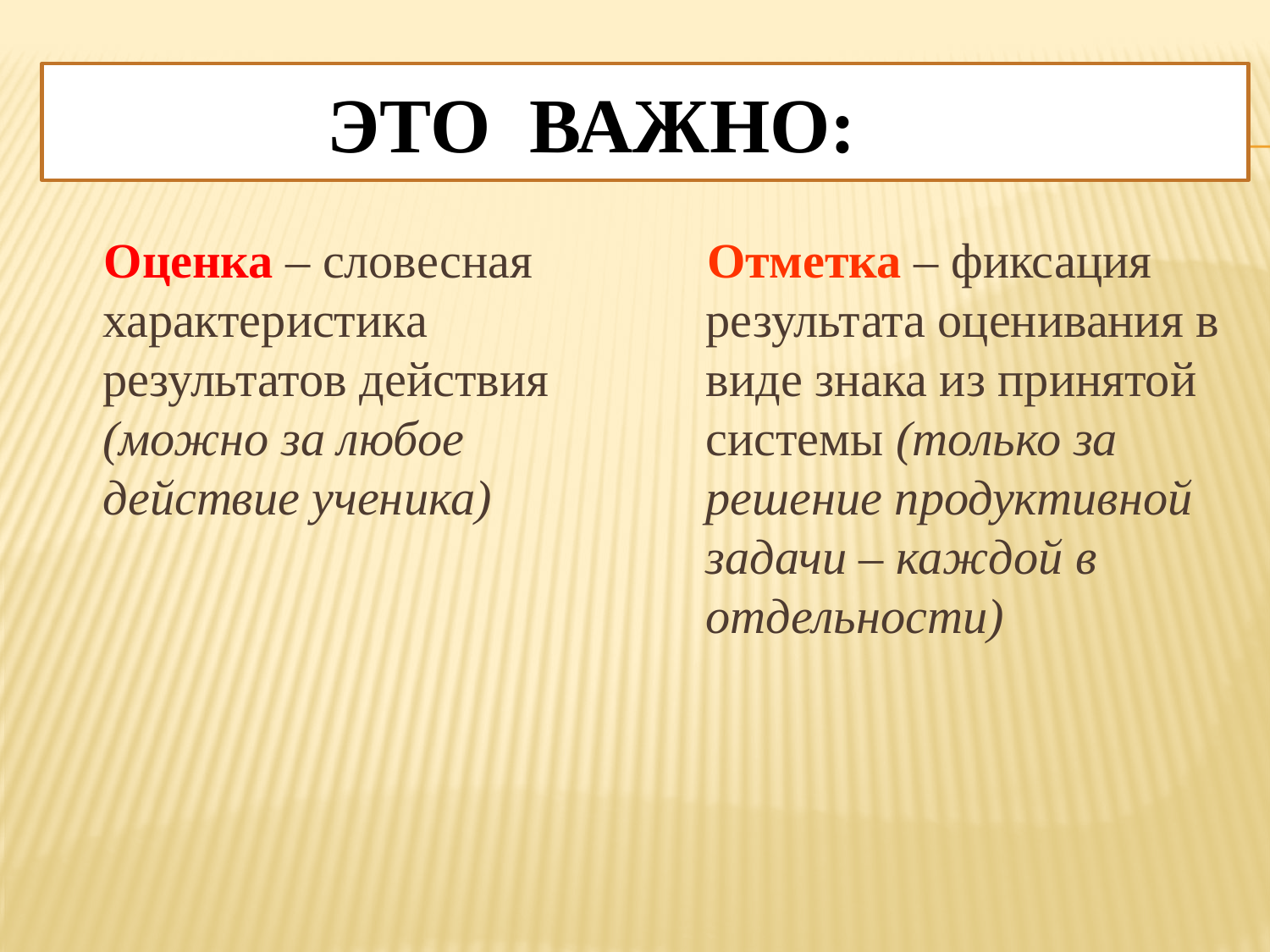

# Это  важно:
    Оценка – словесная характеристика результатов действия (можно за любое действие ученика)

    Отметка – фиксация результата оценивания в виде знака из принятой системы (только за решение продуктивной задачи – каждой в отдельности)